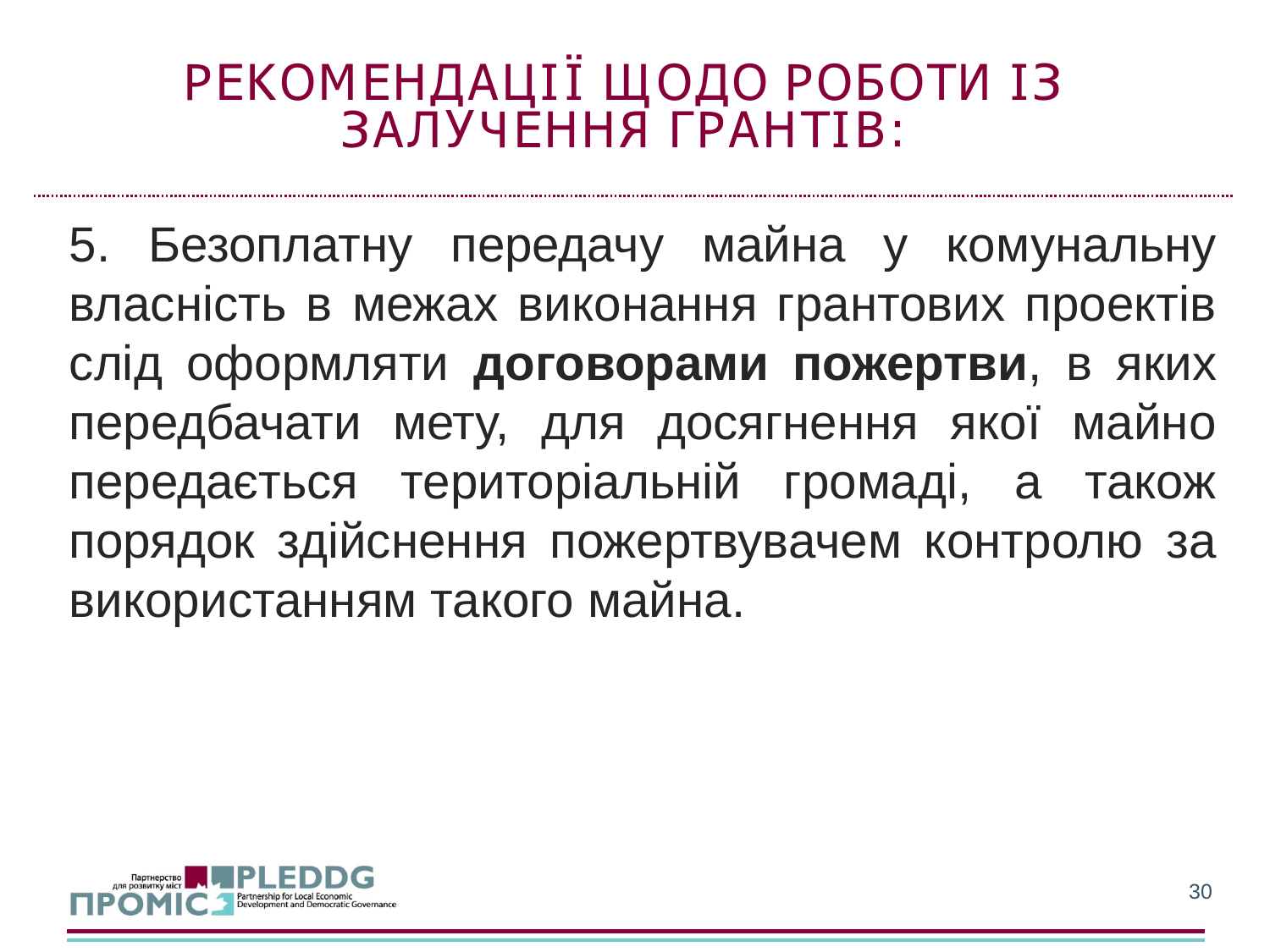

# Рекомендації щодо роботи із залучення грантів:
5. Безоплатну передачу майна у комунальну власність в межах виконання грантових проектів слід оформляти договорами пожертви, в яких передбачати мету, для досягнення якої майно передається територіальній громаді, а також порядок здійснення пожертвувачем контролю за використанням такого майна.